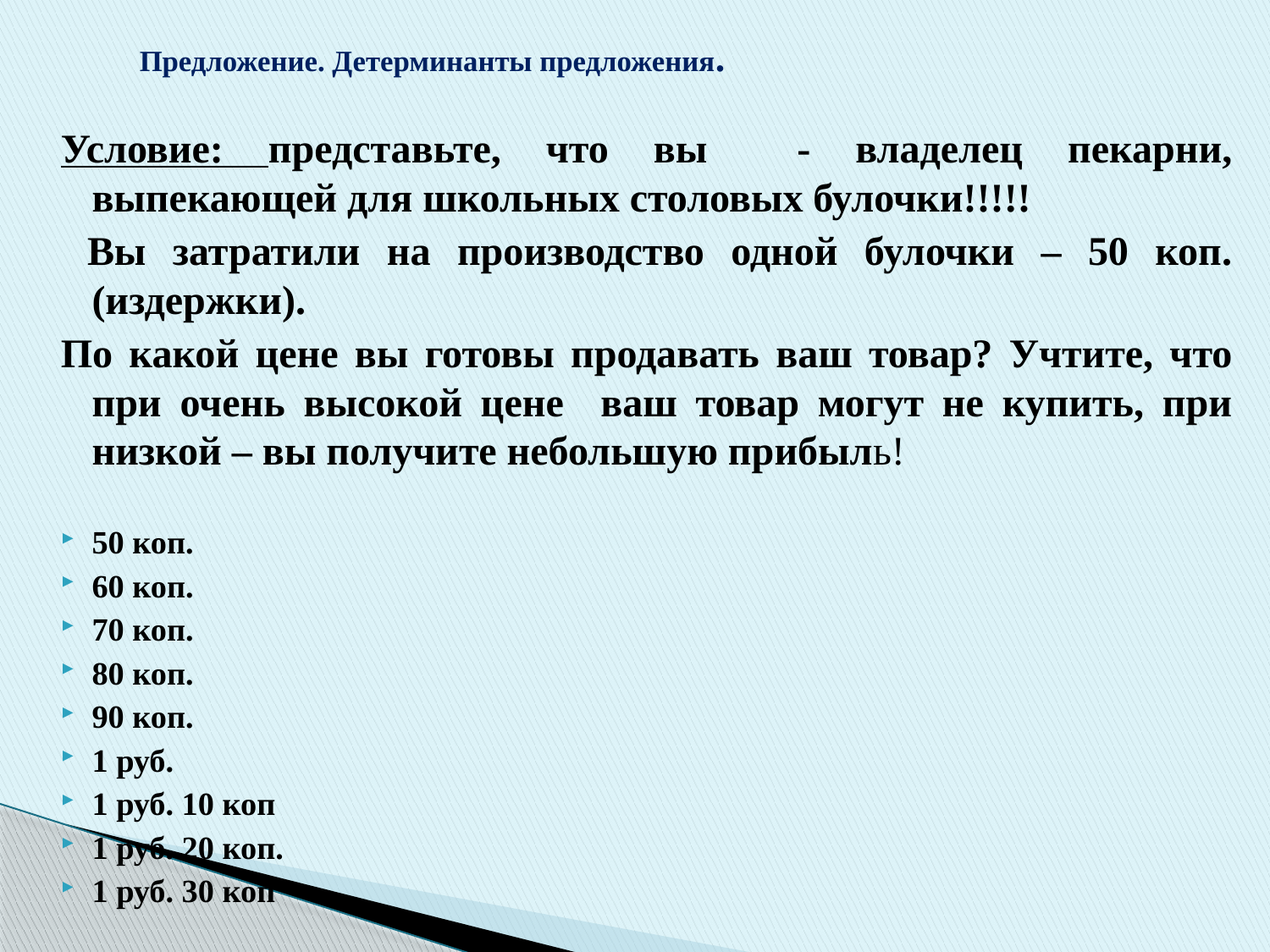

# Предложение. Детерминанты предложения.
Условие: представьте, что вы  - владелец пекарни, выпекающей для школьных столовых булочки!!!!!
 Вы затратили на производство одной булочки – 50 коп. (издержки).
По какой цене вы готовы продавать ваш товар? Учтите, что при очень высокой цене  ваш товар могут не купить, при низкой – вы получите небольшую прибыль!

50 коп.
60 коп.
70 коп.
80 коп.
90 коп.
1 руб.
1 руб. 10 коп
1 руб. 20 коп.
1 руб. 30 коп